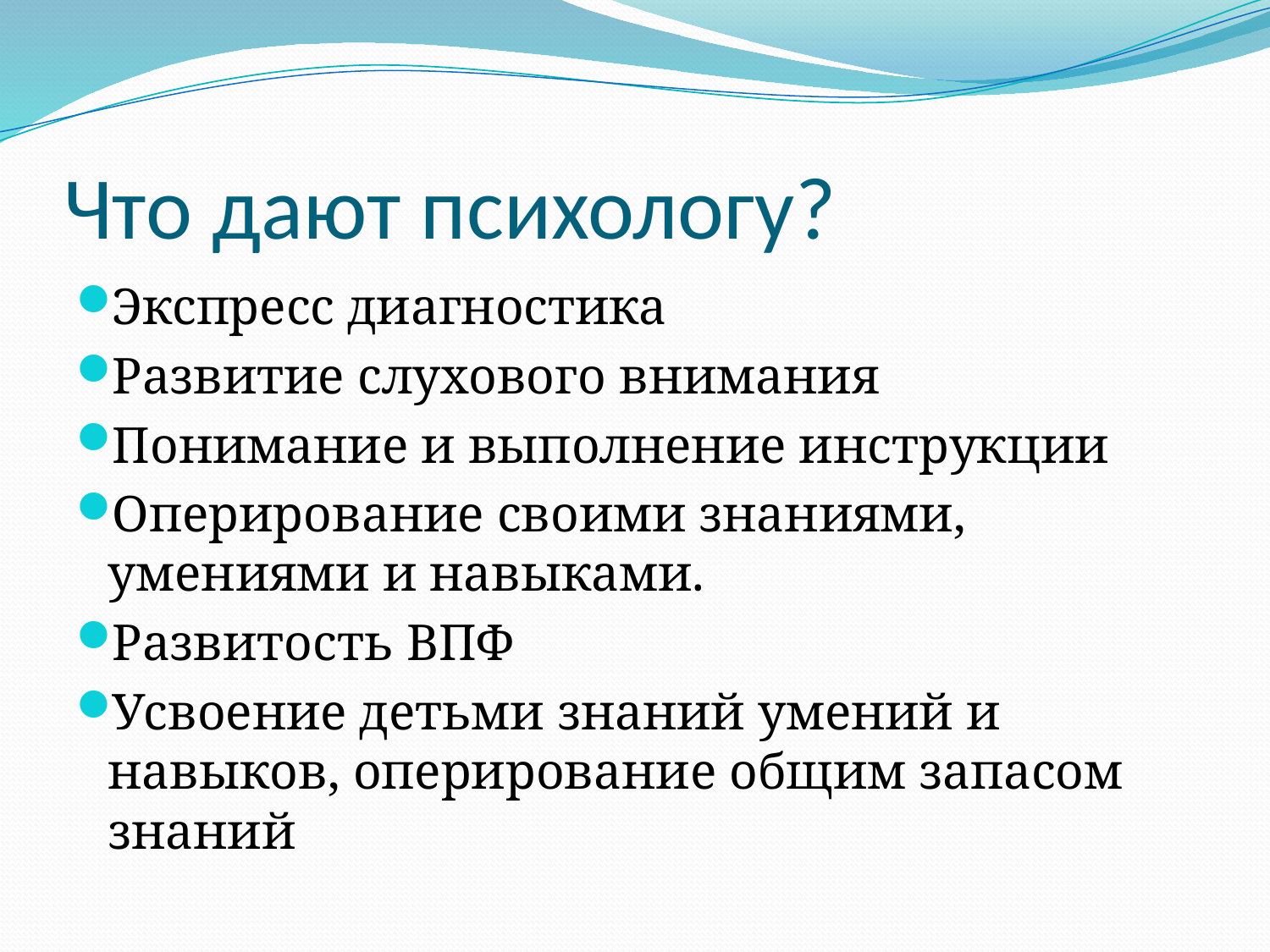

# Что дают психологу?
Экспресс диагностика
Развитие слухового внимания
Понимание и выполнение инструкции
Оперирование своими знаниями, умениями и навыками.
Развитость ВПФ
Усвоение детьми знаний умений и навыков, оперирование общим запасом знаний